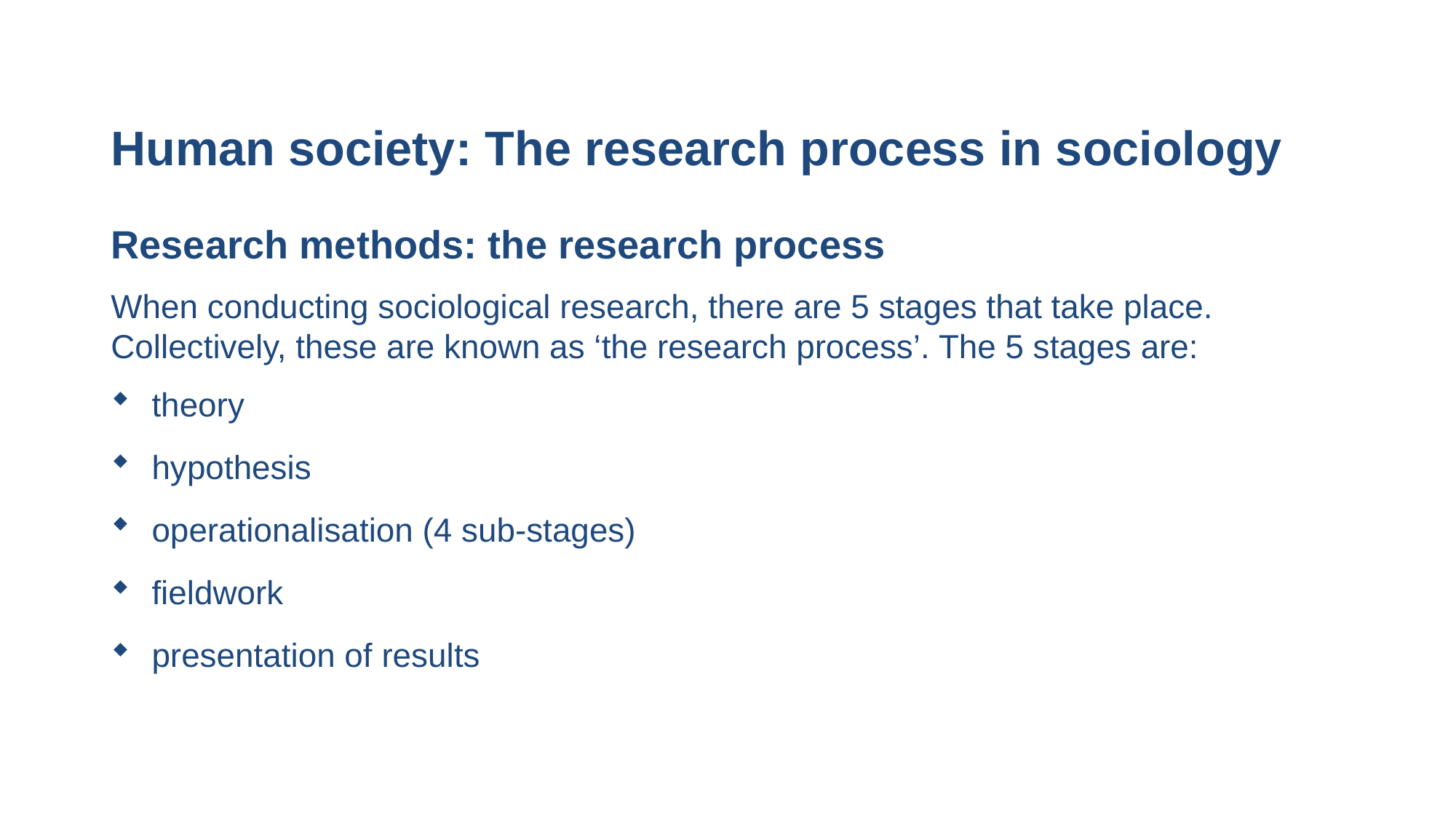

# Human society: The research process in sociology
Research methods: the research process
When conducting sociological research, there are 5 stages that take place. Collectively, these are known as ‘the research process’. The 5 stages are:
theory
hypothesis
operationalisation (4 sub-stages)
fieldwork
presentation of results